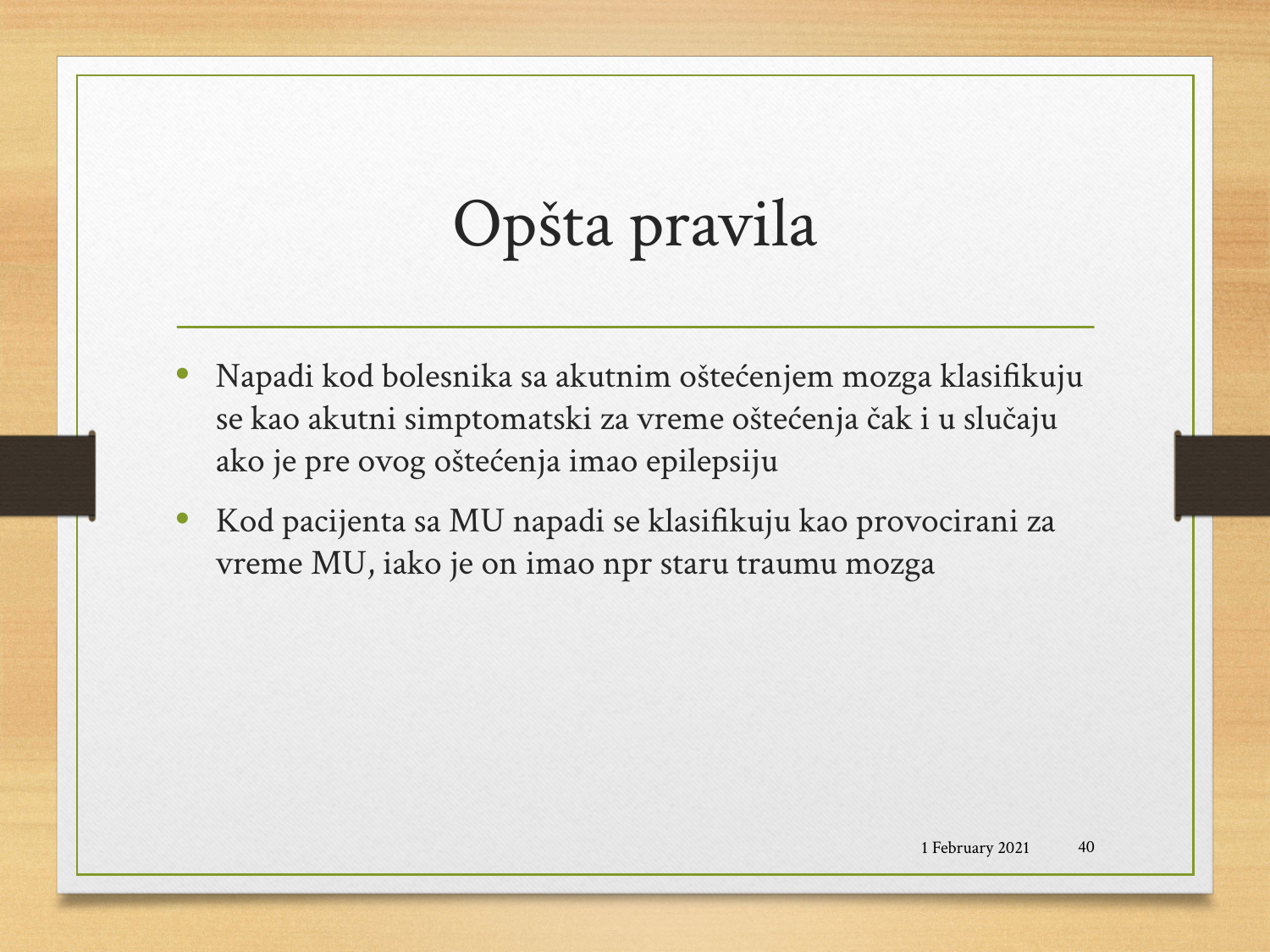

# Opšta pravila
Napadi kod bolesnika sa akutnim oštećenjem mozga klasifikuju se kao akutni simptomatski za vreme oštećenja čak i u slučaju ako je pre ovog oštećenja imao epilepsiju
Kod pacijenta sa MU napadi se klasifikuju kao provocirani za vreme MU, iako je on imao npr staru traumu mozga

1 February 2021
40